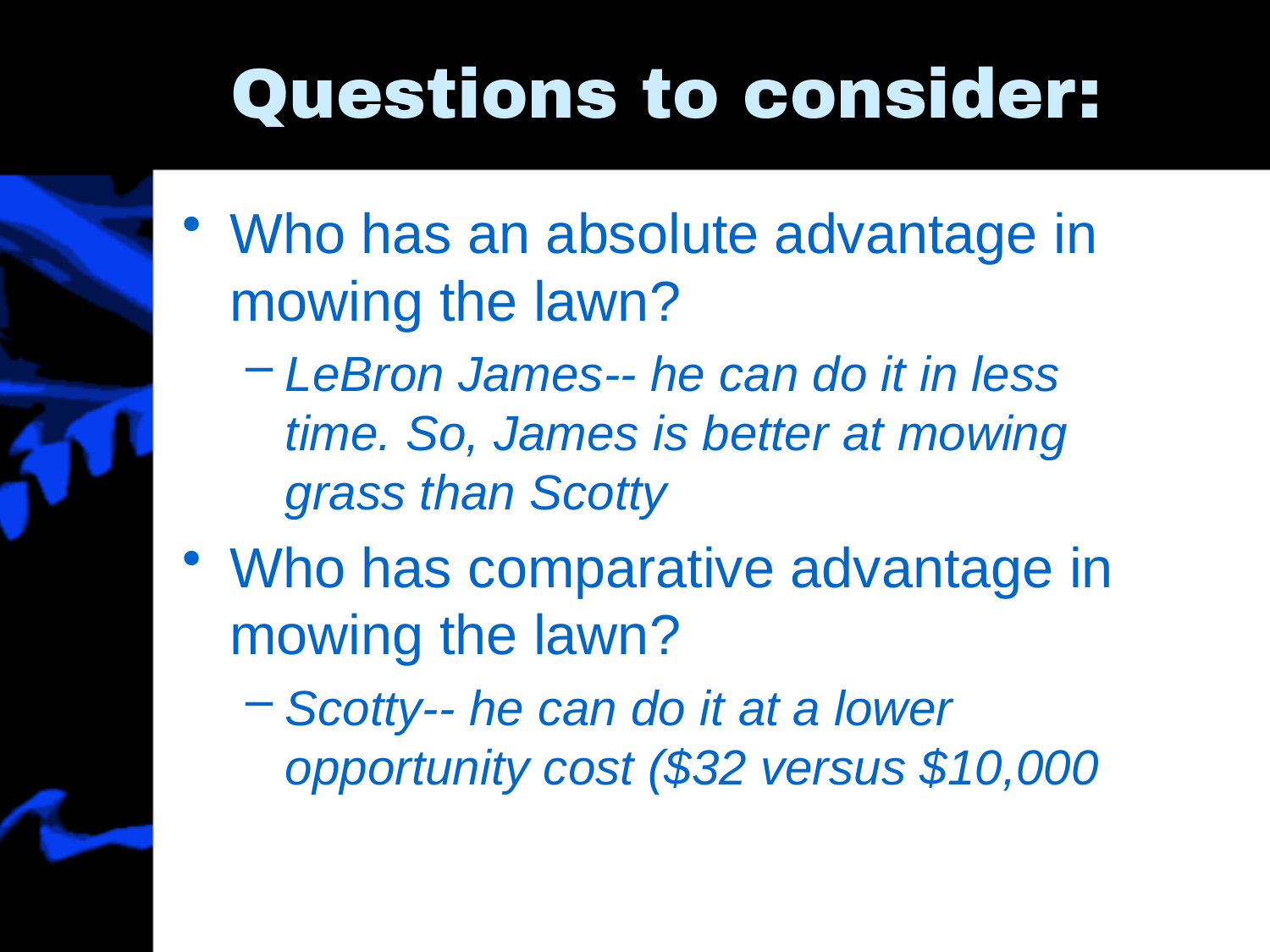

# Questions to consider:
Who has an absolute advantage in mowing the lawn?
LeBron James-- he can do it in less time. So, James is better at mowing grass than Scotty
Who has comparative advantage in mowing the lawn?
Scotty-- he can do it at a lower opportunity cost ($32 versus $10,000